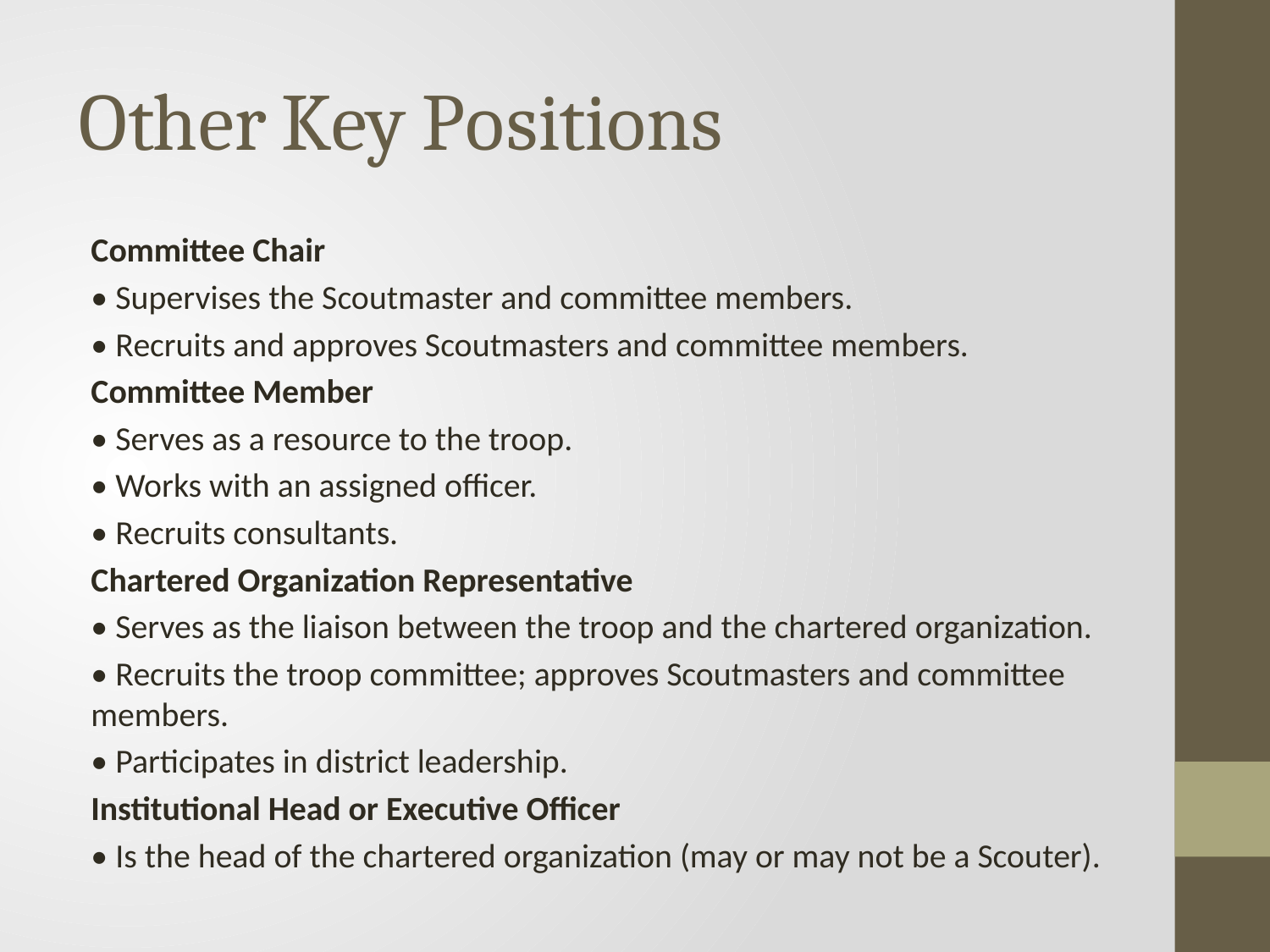

# Other Key Positions
Committee Chair
• Supervises the Scoutmaster and committee members.
• Recruits and approves Scoutmasters and committee members.
Committee Member
• Serves as a resource to the troop.
• Works with an assigned officer.
• Recruits consultants.
Chartered Organization Representative
• Serves as the liaison between the troop and the chartered organization.
• Recruits the troop committee; approves Scoutmasters and committee members.
• Participates in district leadership.
Institutional Head or Executive Officer
• Is the head of the chartered organization (may or may not be a Scouter).